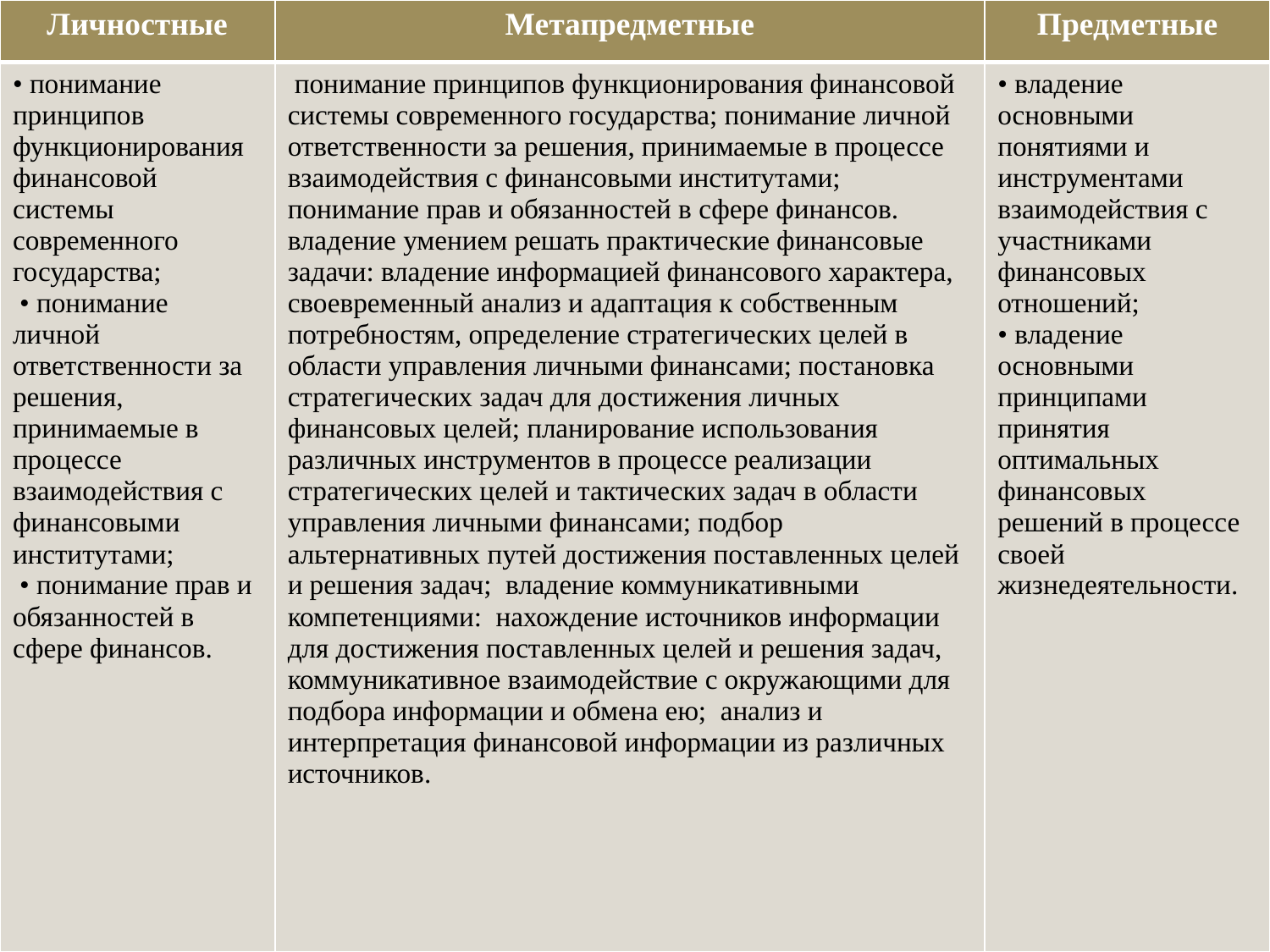

| Личностные | Метапредметные | Предметные |
| --- | --- | --- |
| • понимание принципов функционирования финансовой системы современного государства; • понимание личной ответственности за решения, принимаемые в процессе взаимодействия с финансовыми институтами; • понимание прав и обязанностей в сфере финансов. | понимание принципов функционирования финансовой системы современного государства; понимание личной ответственности за решения, принимаемые в процессе взаимодействия с финансовыми институтами; понимание прав и обязанностей в сфере финансов. владение умением решать практические финансовые задачи: владение информацией финансового характера, своевременный анализ и адаптация к собственным потребностям, определение стратегических целей в области управления личными финансами; постановка стратегических задач для достижения личных финансовых целей; планирование использования различных инструментов в процессе реализации стратегических целей и тактических задач в области управления личными финансами; подбор альтернативных путей достижения поставленных целей и решения задач; владение коммуникативными компетенциями: нахождение источников информации для достижения поставленных целей и решения задач, коммуникативное взаимодействие с окружающими для подбора информации и обмена ею; анализ и интерпретация финансовой информации из различных источников. | • владение основными понятиями и инструментами взаимодействия с участниками финансовых отношений; • владение основными принципами принятия оптимальных финансовых решений в процессе своей жизнедеятельности. |
#